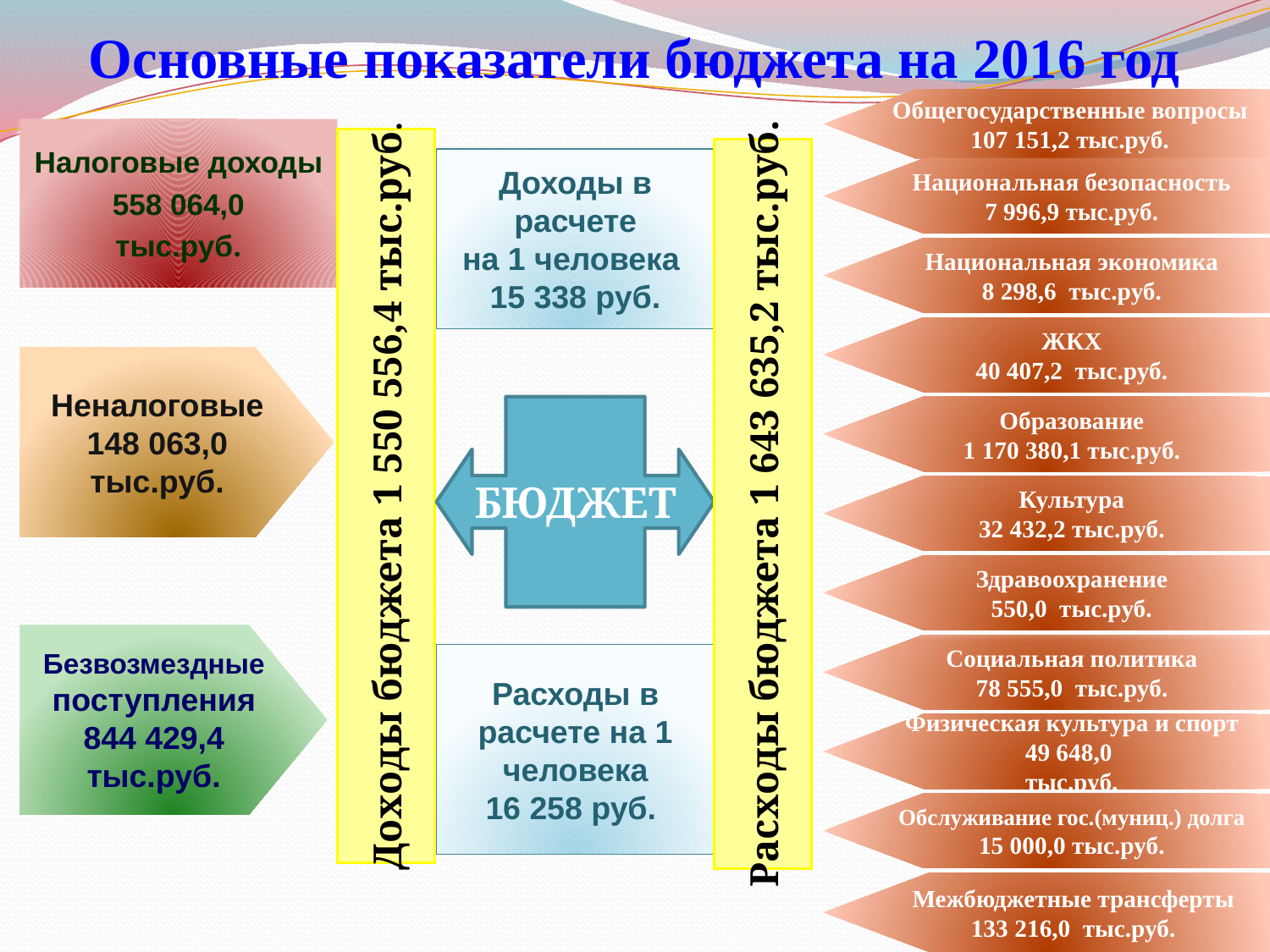

# Основные показатели бюджета на 2016 год
Общегосударственные вопросы
107 151,2 тыс.руб.
Налоговые доходы
558 064,0
тыс.руб.
Доходы бюджета 1 550 556,4 тыс.руб.
Расходы бюджета 1 643 635,2 тыс.руб.
Доходы в расчете
на 1 человека
15 338 руб.
Национальная безопасность
7 996,9 тыс.руб.

Национальная экономика
8 298,6  тыс.руб.
.
ЖКХ
40 407,2  тыс.руб.
Неналоговые 148 063,0 тыс.руб.
БЮДЖЕТ
Образование
1 170 380,1 тыс.руб.
Культура
32 432,2 тыс.руб.
Здравоохранение
550,0  тыс.руб.
Безвозмездные поступления
844 429,4 тыс.руб.
Социальная политика
78 555,0  тыс.руб.
Расходы в расчете на 1 человека
16 258 руб.
Физическая культура и спорт
49 648,0
тыс.руб.
Обслуживание гос.(муниц.) долга
15 000,0 тыс.руб.
Межбюджетные трансферты
133 216,0  тыс.руб.